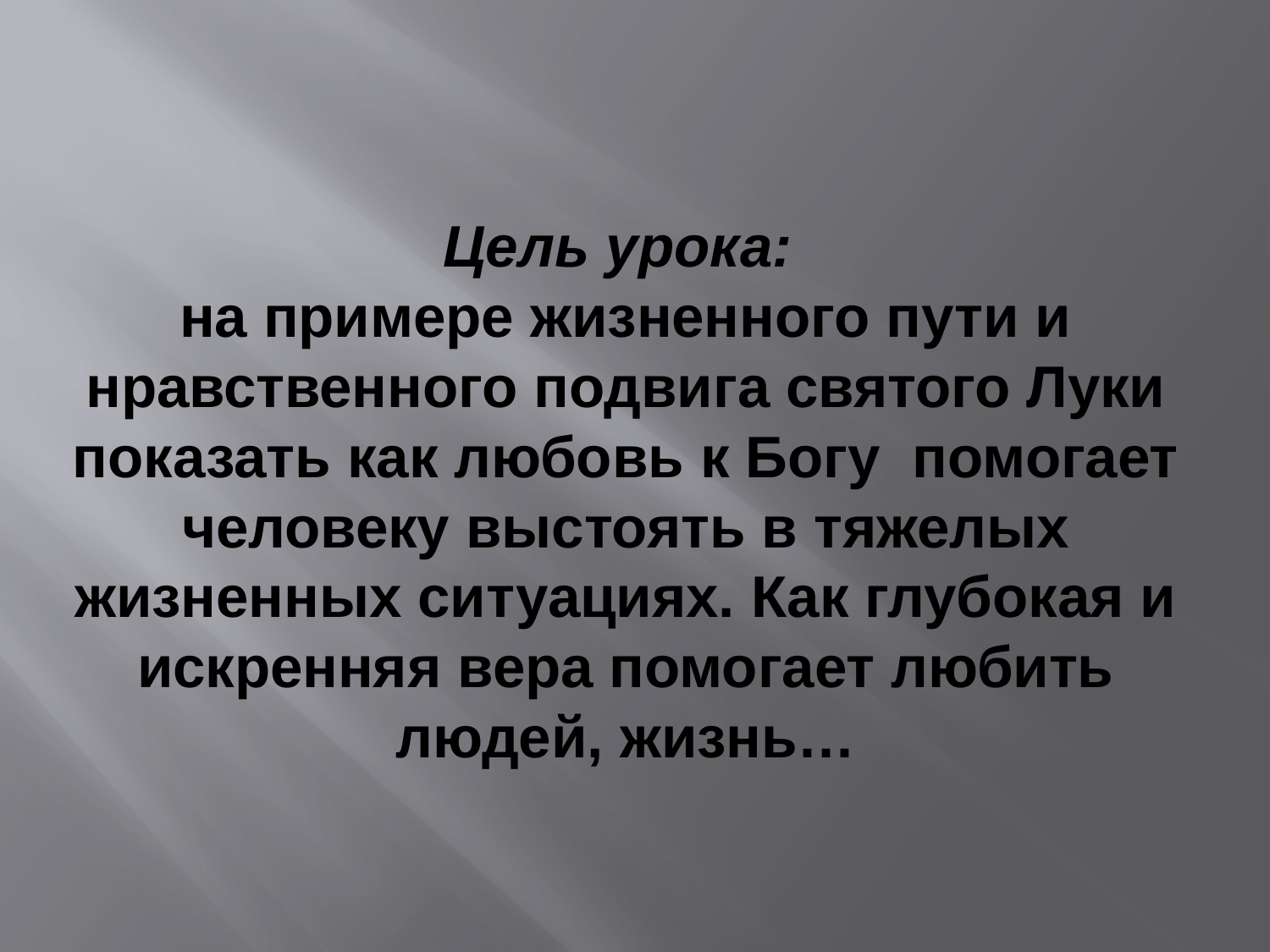

# Цель урока: на примере жизненного пути и нравственного подвига святого Луки показать как любовь к Богу  помогает человеку выстоять в тяжелых жизненных ситуациях. Как глубокая и искренняя вера помогает любить людей, жизнь…